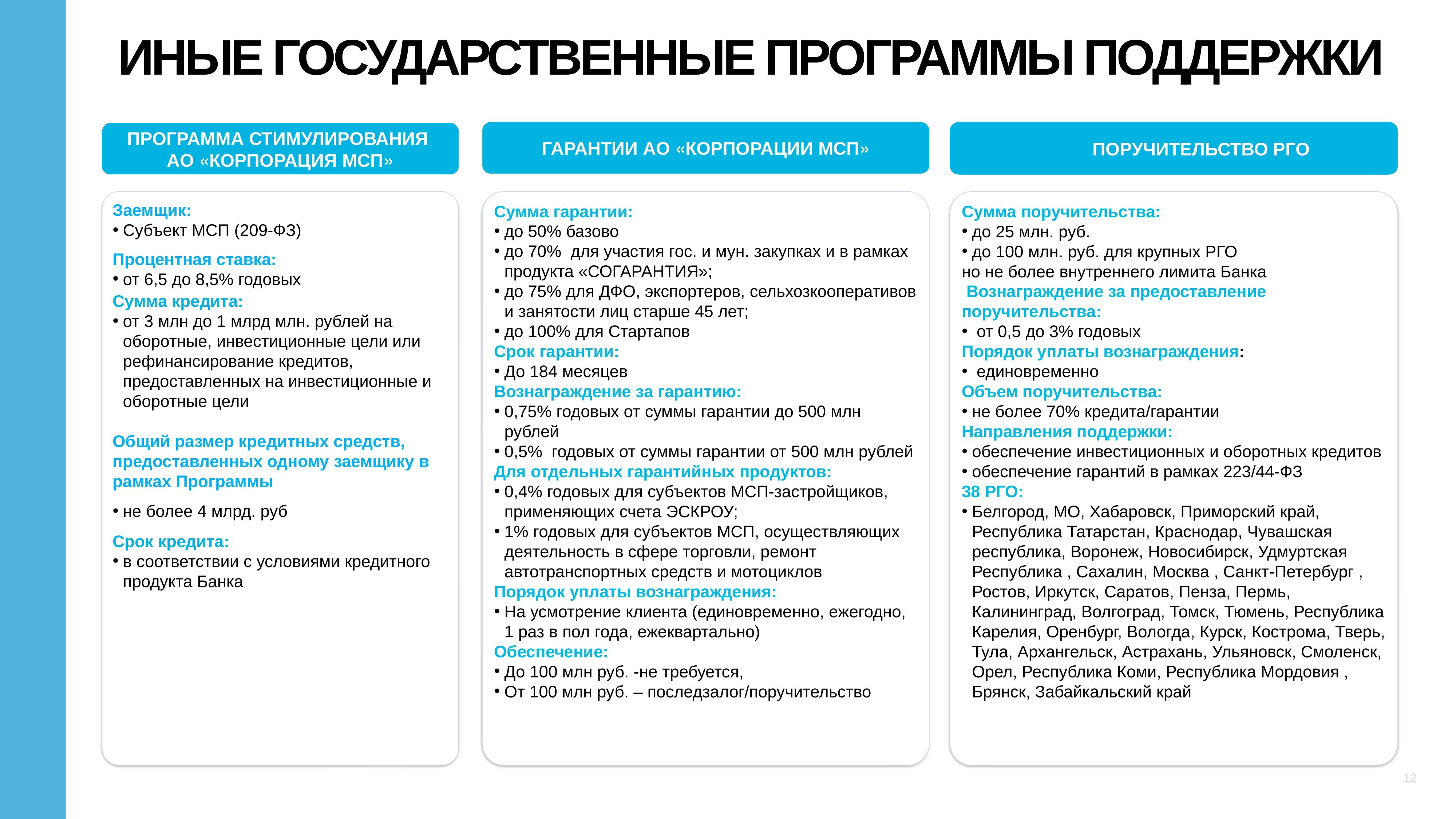

ИНЫЕ ГОСУДАРСТВЕННЫЕ ПРОГРАММЫ ПОДДЕРЖКИ
ГАРАНТИИ АО «КОРПОРАЦИИ МСП»
	ПОРУЧИТЕЛЬСТВО РГО
ПРОГРАММА СТИМУЛИРОВАНИЯ
АО «КОРПОРАЦИЯ МСП»
Заемщик:
Субъект МСП (209-ФЗ)
Процентная ставка:
от 6,5 до 8,5% годовых
Сумма кредита:
от 3 млн до 1 млрд млн. рублей на оборотные, инвестиционные цели или рефинансирование кредитов, предоставленных на инвестиционные и оборотные цели

Общий размер кредитных средств, предоставленных одному заемщику в рамках Программы
не более 4 млрд. руб
Срок кредита:
в соответствии с условиями кредитного продукта Банка
Сумма гарантии:
до 50% базово
до 70%  для участия гос. и мун. закупках и в рамках продукта «СОГАРАНТИЯ»;
до 75% для ДФО, экспортеров, сельхозкооперативов и занятости лиц старше 45 лет;
до 100% для Стартапов
Срок гарантии:
До 184 месяцев
Вознаграждение за гарантию:
0,75% годовых от суммы гарантии до 500 млн рублей
0,5%  годовых от суммы гарантии от 500 млн рублей
Для отдельных гарантийных продуктов:
0,4% годовых для субъектов МСП-застройщиков, применяющих счета ЭСКРОУ;
1% годовых для субъектов МСП, осуществляющих деятельность в сфере торговли, ремонт автотранспортных средств и мотоциклов
Порядок уплаты вознаграждения:
На усмотрение клиента (единовременно, ежегодно, 1 раз в пол года, ежеквартально)
Обеспечение:
До 100 млн руб. -не требуется,
От 100 млн руб. – последзалог/поручительство
Сумма поручительства:
до 25 млн. руб.
до 100 млн. руб. для крупных РГО
но не более внутреннего лимита Банка
 Вознаграждение за предоставление поручительства:
 от 0,5 до 3% годовых
Порядок уплаты вознаграждения:
 единовременно
Объем поручительства:
не более 70% кредита/гарантии
Направления поддержки:
обеспечение инвестиционных и оборотных кредитов
обеспечение гарантий в рамках 223/44-ФЗ
38 РГО:
Белгород, МО, Хабаровск, Приморский край, Республика Татарстан, Краснодар, Чувашская республика, Воронеж, Новосибирск, Удмуртская Республика , Сахалин, Москва , Санкт-Петербург , Ростов, Иркутск, Саратов, Пенза, Пермь, Калининград, Волгоград, Томск, Тюмень, Республика Карелия, Оренбург, Вологда, Курск, Кострома, Тверь, Тула, Архангельск, Астрахань, Ульяновск, Смоленск, Орел, Республика Коми, Республика Мордовия , Брянск, Забайкальский край